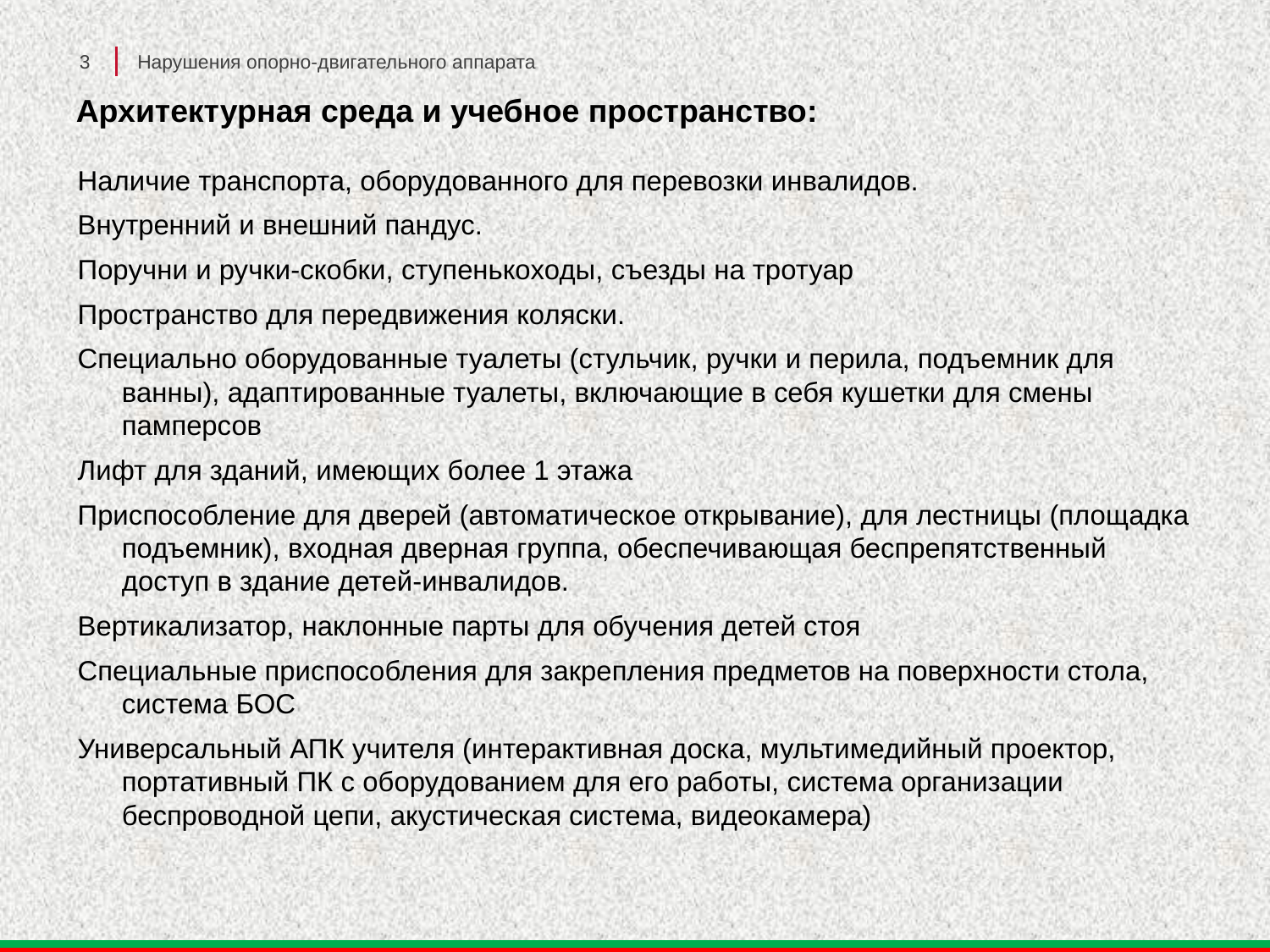

3
Нарушения опорно-двигательного аппарата
# Архитектурная среда и учебное пространство:
Наличие транспорта, оборудованного для перевозки инвалидов.
Внутренний и внешний пандус.
Поручни и ручки-скобки, ступенькоходы, съезды на тротуар
Пространство для передвижения коляски.
Специально оборудованные туалеты (стульчик, ручки и перила, подъемник для ванны), адаптированные туалеты, включающие в себя кушетки для смены памперсов
Лифт для зданий, имеющих более 1 этажа
Приспособление для дверей (автоматическое открывание), для лестницы (площадка подъемник), входная дверная группа, обеспечивающая беспрепятственный доступ в здание детей-инвалидов.
Вертикализатор, наклонные парты для обучения детей стоя
Специальные приспособления для закрепления предметов на поверхности стола,  система БОС
Универсальный АПК учителя (интерактивная доска, мультимедийный проектор, портативный ПК с оборудованием для его работы, система организации беспроводной цепи, акустическая система, видеокамера)